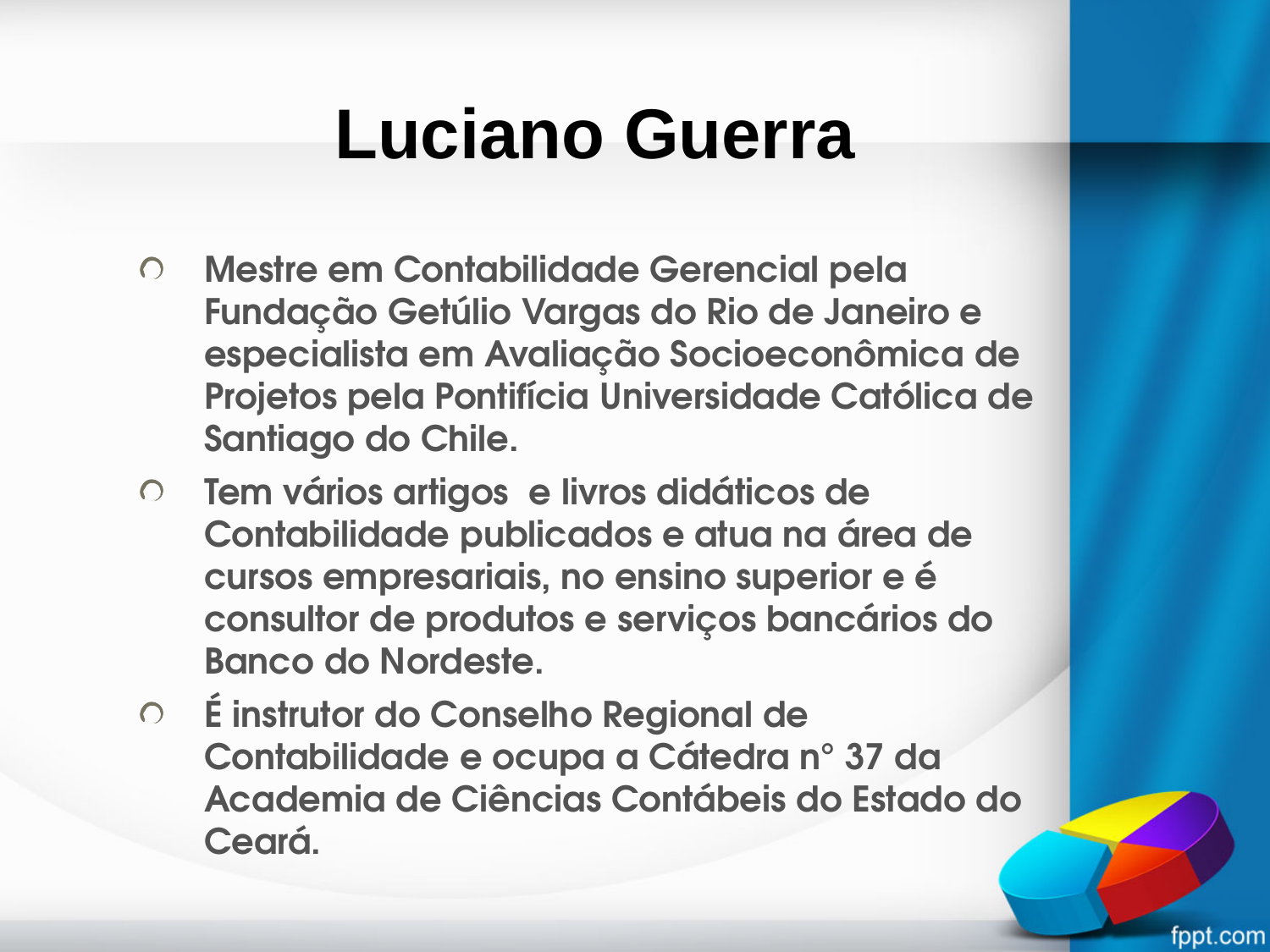

# Luciano Guerra
Mestre em Contabilidade Gerencial pela Fundação Getúlio Vargas do Rio de Janeiro e especialista em Avaliação Socioeconômica de Projetos pela Pontifícia Universidade Católica de Santiago do Chile.
Tem vários artigos  e livros didáticos de Contabilidade publicados e atua na área de cursos empresariais, no ensino superior e é consultor de produtos e serviços bancários do Banco do Nordeste.
É instrutor do Conselho Regional de Contabilidade e ocupa a Cátedra n° 37 da Academia de Ciências Contábeis do Estado do Ceará.